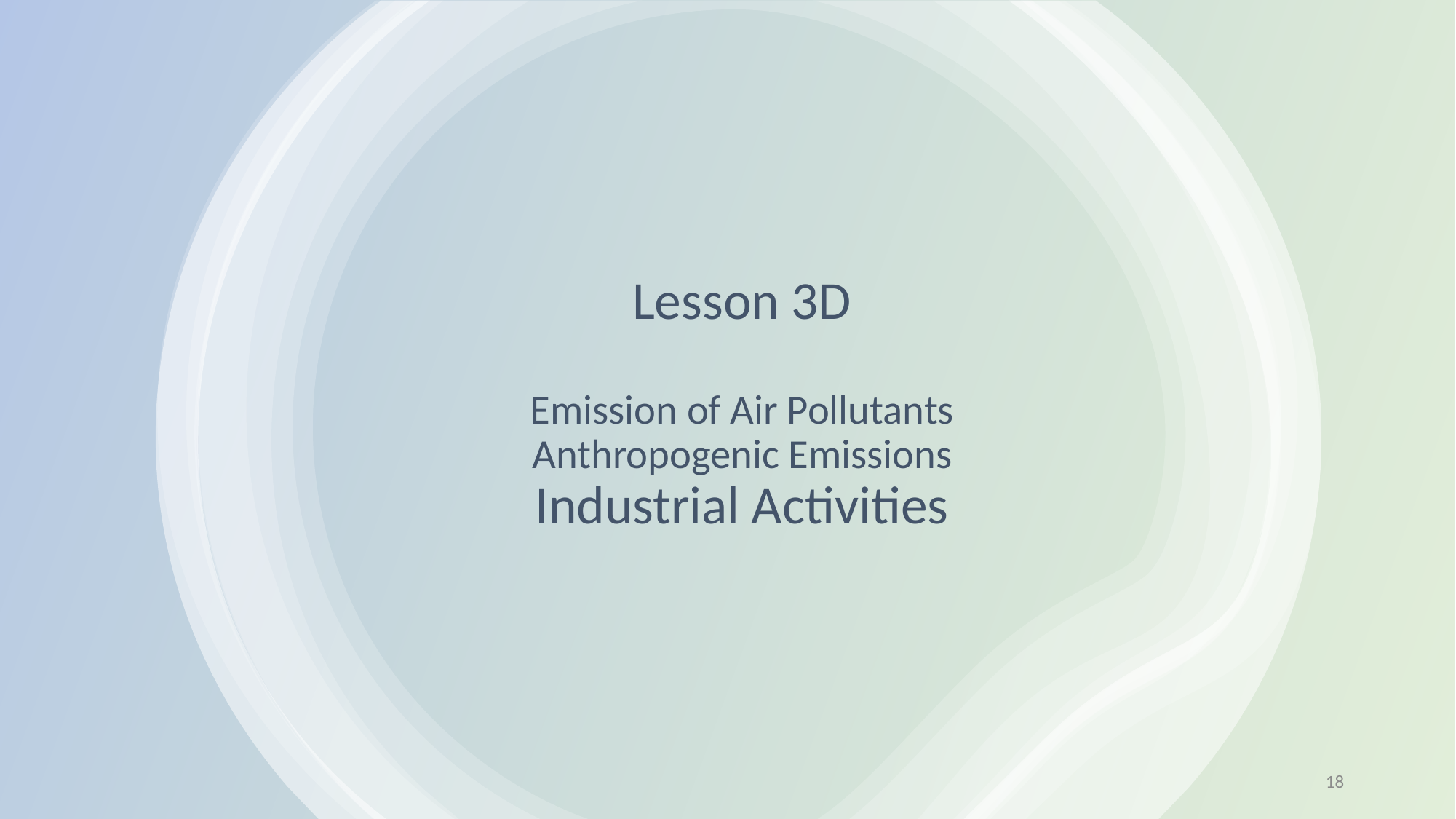

# Lesson 3D Emission of Air Pollutants Anthropogenic Emissions Industrial Activities
18